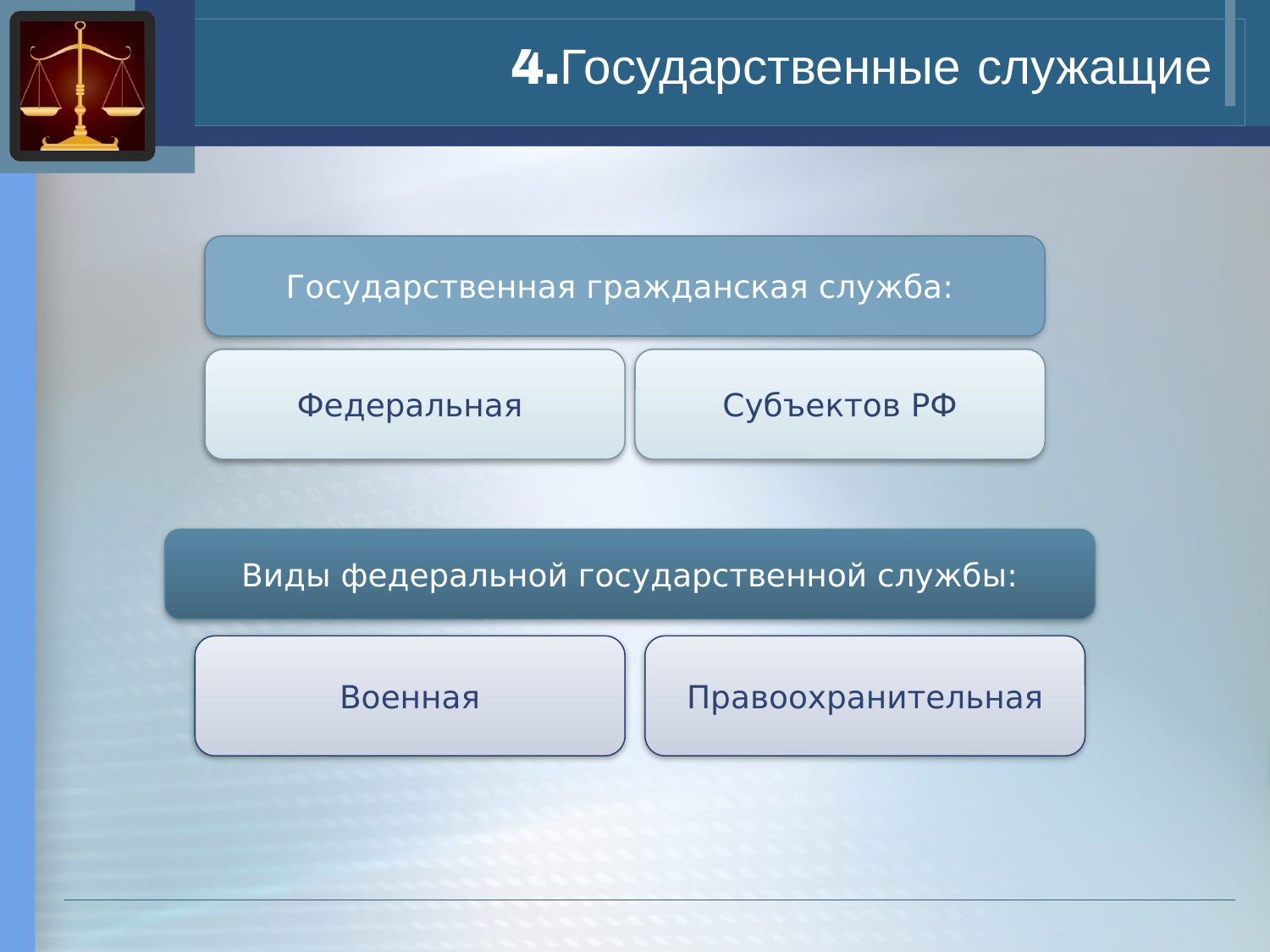

# 4.Государственные служащие
Государственная гражданская служба:
Федеральная
Субъектов РФ
Виды федеральной государственной службы:
Военная
Правоохранительная
14